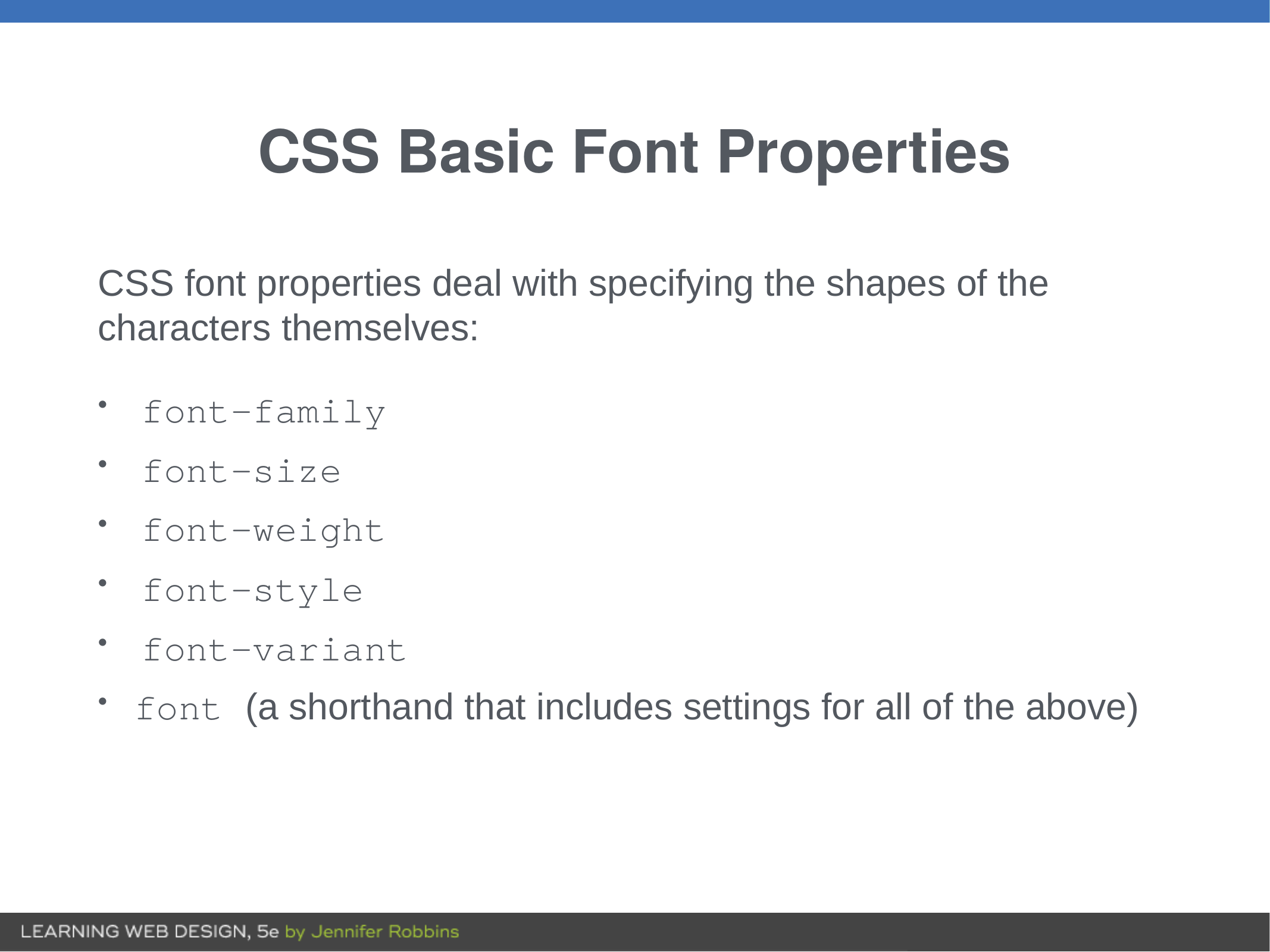

# CSS Basic Font Properties
CSS font properties deal with specifying the shapes of the characters themselves:
font-family
font-size
font-weight
font-style
font-variant
font (a shorthand that includes settings for all of the above)